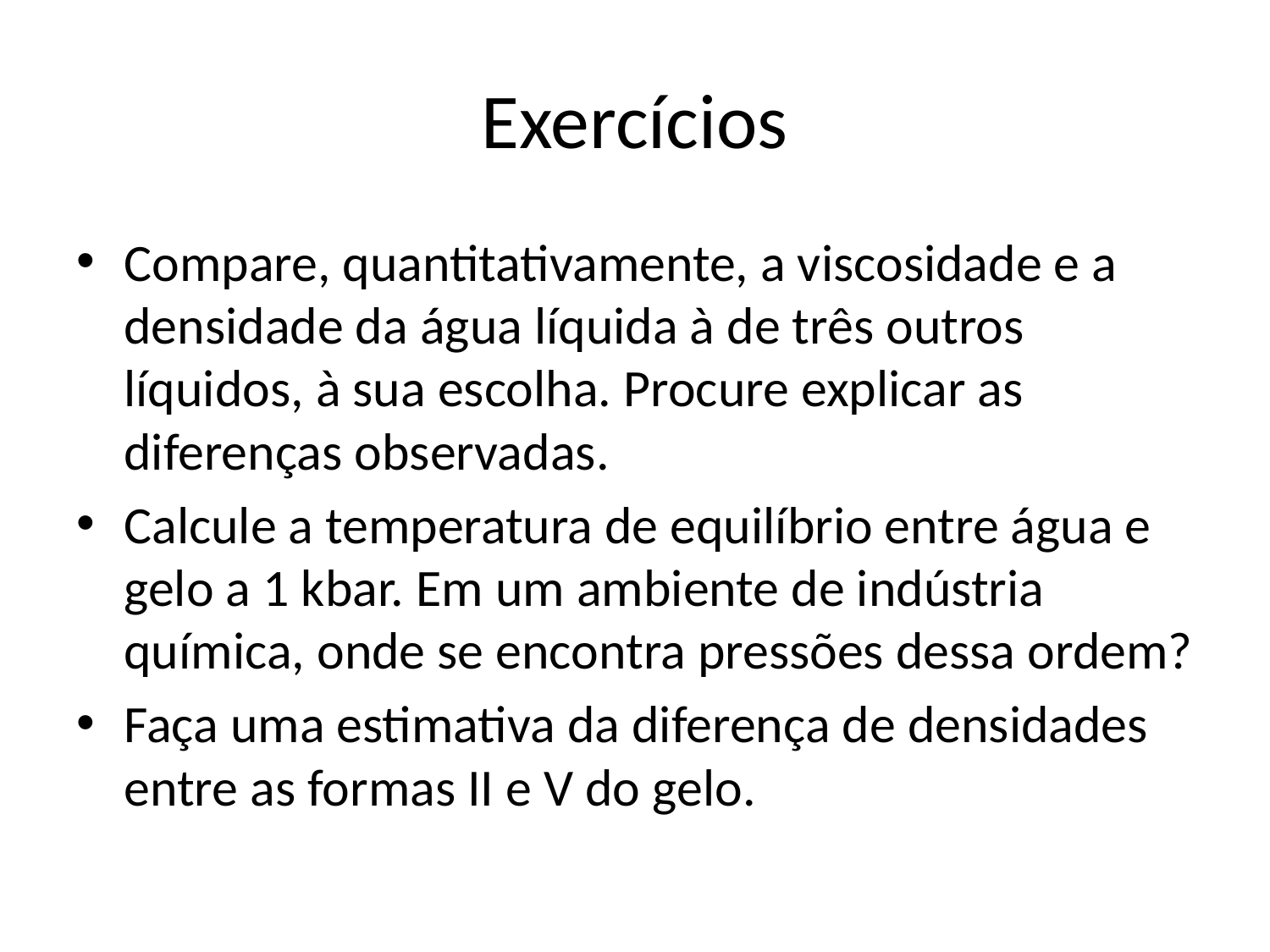

# Exercícios
Compare, quantitativamente, a viscosidade e a densidade da água líquida à de três outros líquidos, à sua escolha. Procure explicar as diferenças observadas.
Calcule a temperatura de equilíbrio entre água e gelo a 1 kbar. Em um ambiente de indústria química, onde se encontra pressões dessa ordem?
Faça uma estimativa da diferença de densidades entre as formas II e V do gelo.